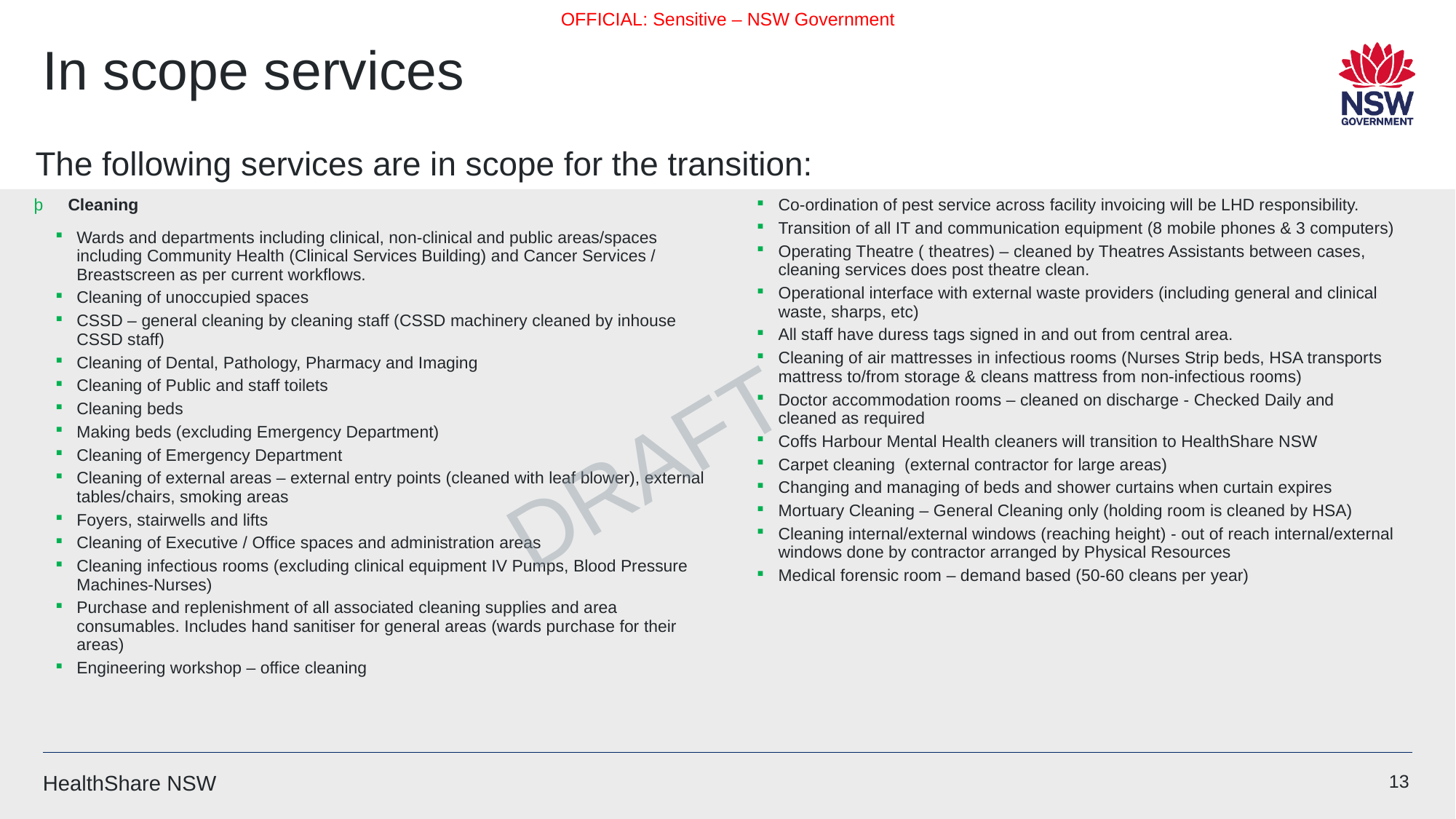

# In scope services
The following services are in scope for the transition:
| Cleaning Wards and departments including clinical, non-clinical and public areas/spaces including Community Health (Clinical Services Building) and Cancer Services / Breastscreen as per current workflows. Cleaning of unoccupied spaces CSSD – general cleaning by cleaning staff (CSSD machinery cleaned by inhouse CSSD staff) Cleaning of Dental, Pathology, Pharmacy and Imaging Cleaning of Public and staff toilets Cleaning beds Making beds (excluding Emergency Department) Cleaning of Emergency Department Cleaning of external areas – external entry points (cleaned with leaf blower), external tables/chairs, smoking areas Foyers, stairwells and lifts Cleaning of Executive / Office spaces and administration areas Cleaning infectious rooms (excluding clinical equipment IV Pumps, Blood Pressure Machines-Nurses) Purchase and replenishment of all associated cleaning supplies and area consumables. Includes hand sanitiser for general areas (wards purchase for their areas) Engineering workshop – office cleaning | Co-ordination of pest service across facility invoicing will be LHD responsibility. Transition of all IT and communication equipment (8 mobile phones & 3 computers) Operating Theatre ( theatres) – cleaned by Theatres Assistants between cases, cleaning services does post theatre clean. Operational interface with external waste providers (including general and clinical waste, sharps, etc) All staff have duress tags signed in and out from central area. Cleaning of air mattresses in infectious rooms (Nurses Strip beds, HSA transports mattress to/from storage & cleans mattress from non-infectious rooms) Doctor accommodation rooms – cleaned on discharge - Checked Daily and cleaned as required Coffs Harbour Mental Health cleaners will transition to HealthShare NSW Carpet cleaning  (external contractor for large areas) Changing and managing of beds and shower curtains when curtain expires Mortuary Cleaning – General Cleaning only (holding room is cleaned by HSA) Cleaning internal/external windows (reaching height) - out of reach internal/external windows done by contractor arranged by Physical Resources Medical forensic room – demand based (50-60 cleans per year) |
| --- | --- |
|  |  |
| --- | --- |
DRAFT
HealthShare NSW
13